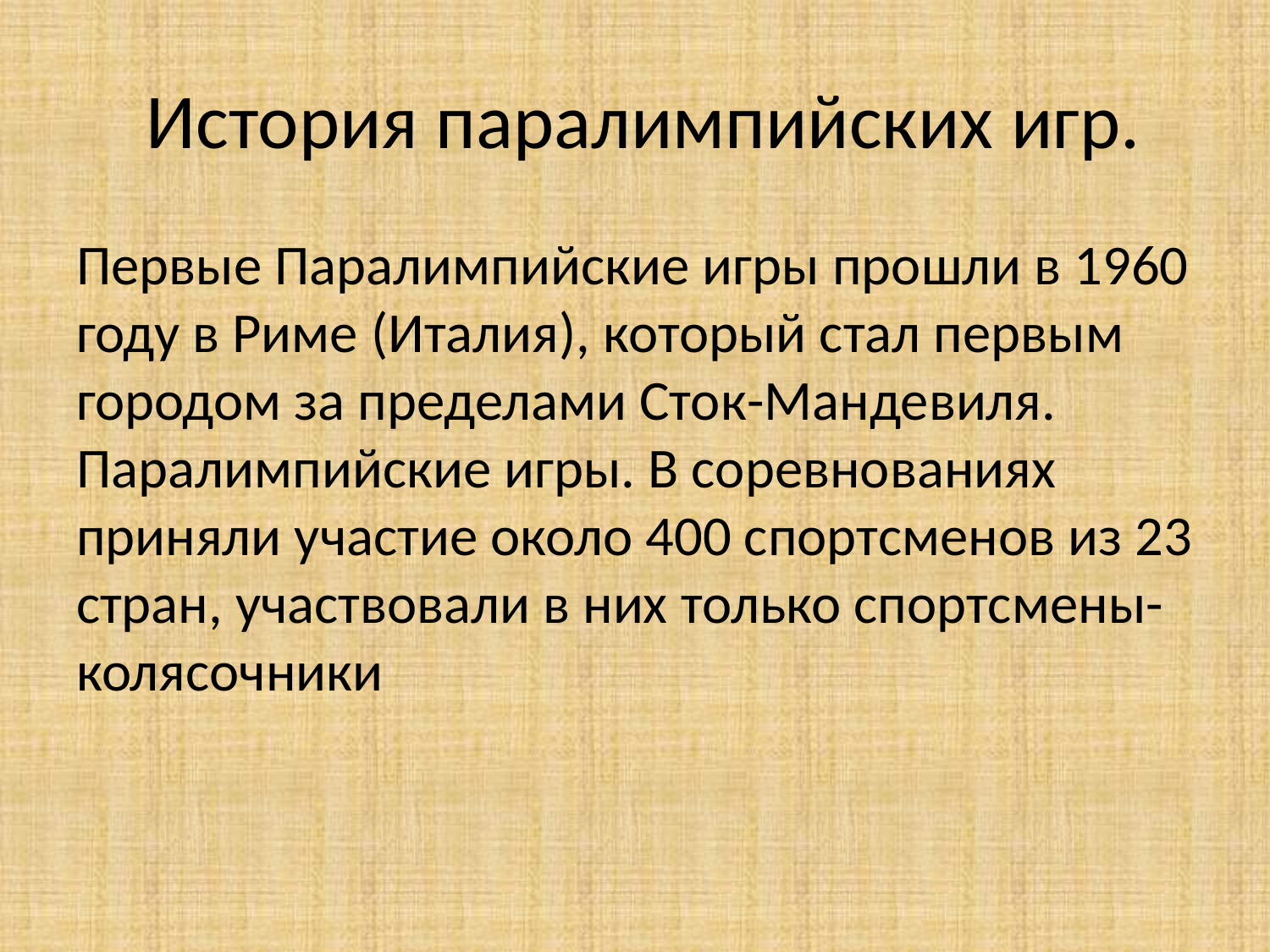

# История паралимпийских игр.
Первые Паралимпийские игры прошли в 1960 году в Риме (Италия), который стал первым городом за пределами Сток-Мандевиля. Паралимпийские игры. В соревнованиях приняли участие около 400 спортсменов из 23 стран, участвовали в них только спортсмены-колясочники